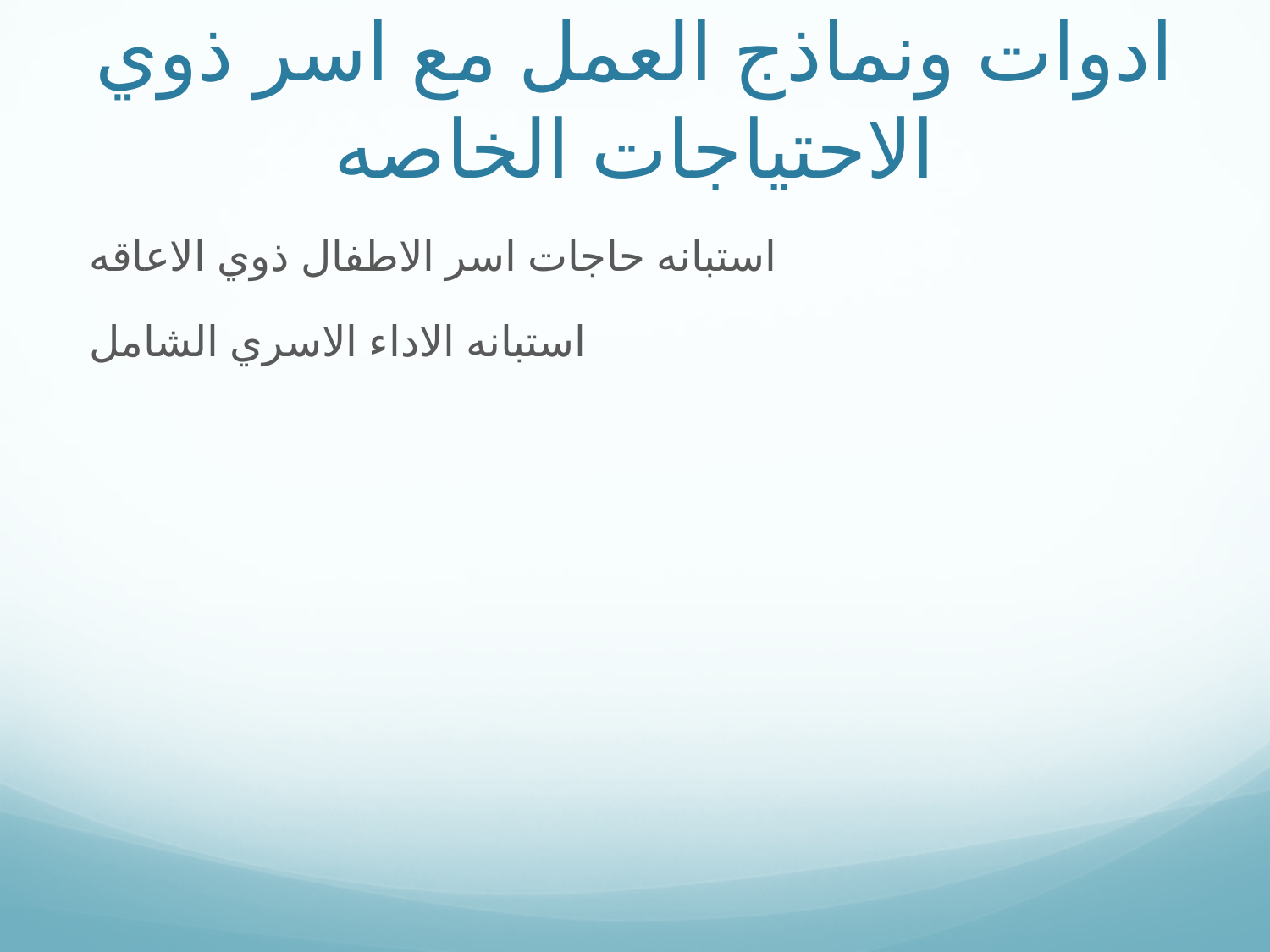

# ادوات ونماذج العمل مع اسر ذوي الاحتياجات الخاصه
استبانه حاجات اسر الاطفال ذوي الاعاقه
استبانه الاداء الاسري الشامل